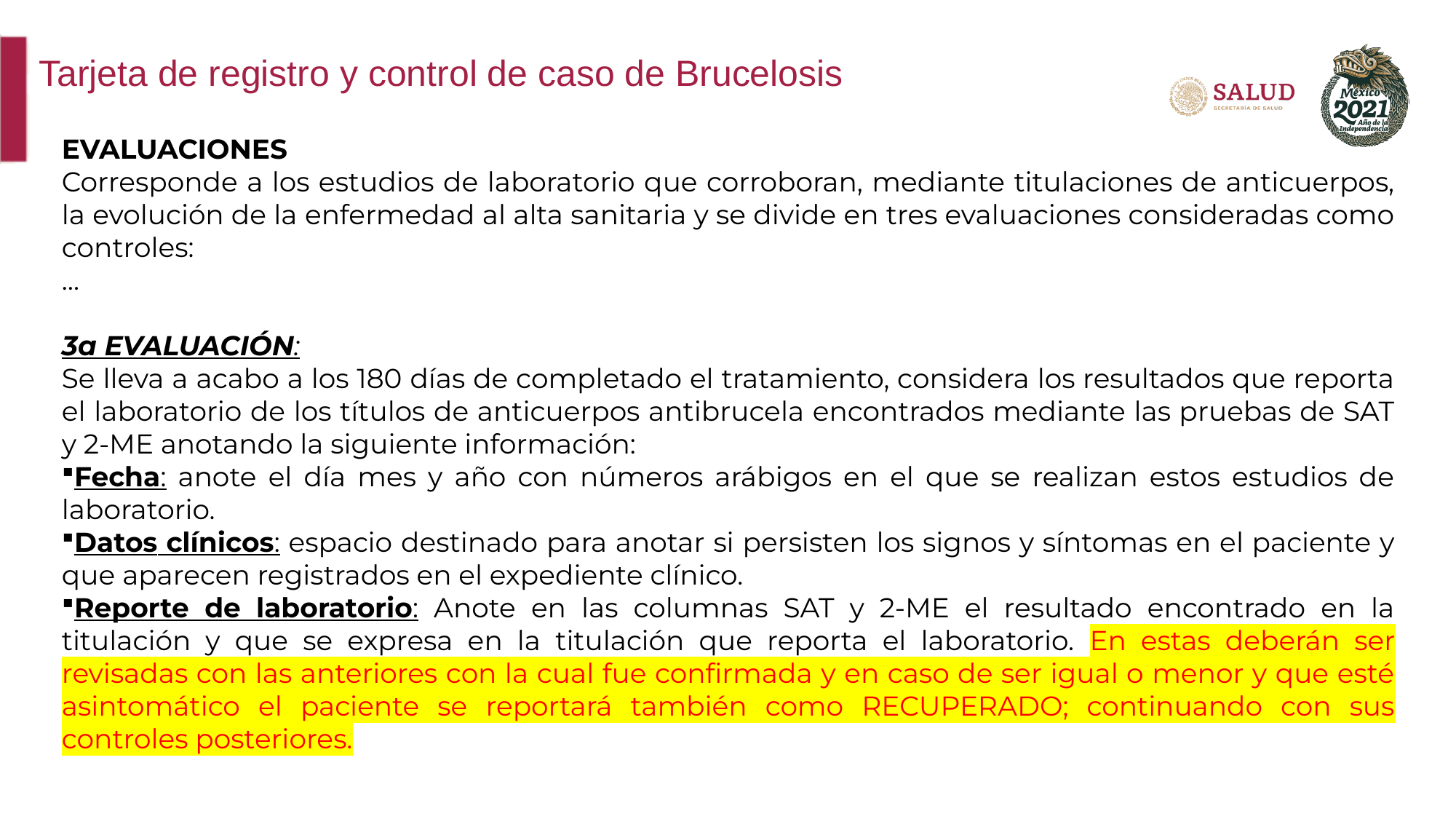

Tarjeta de registro y control de caso de Brucelosis
EVALUACIONES
Corresponde a los estudios de laboratorio que corroboran, mediante titulaciones de anticuerpos, la evolución de la enfermedad al alta sanitaria y se divide en tres evaluaciones consideradas como controles:
…

3a EVALUACIÓN:
Se lleva a acabo a los 180 días de completado el tratamiento, considera los resultados que reporta el laboratorio de los títulos de anticuerpos antibrucela encontrados mediante las pruebas de SAT y 2-ME anotando la siguiente información:
Fecha: anote el día mes y año con números arábigos en el que se realizan estos estudios de laboratorio.
Datos clínicos: espacio destinado para anotar si persisten los signos y síntomas en el paciente y que aparecen registrados en el expediente clínico.
Reporte de laboratorio: Anote en las columnas SAT y 2-ME el resultado encontrado en la titulación y que se expresa en la titulación que reporta el laboratorio. En estas deberán ser revisadas con las anteriores con la cual fue confirmada y en caso de ser igual o menor y que esté asintomático el paciente se reportará también como RECUPERADO; continuando con sus controles posteriores.